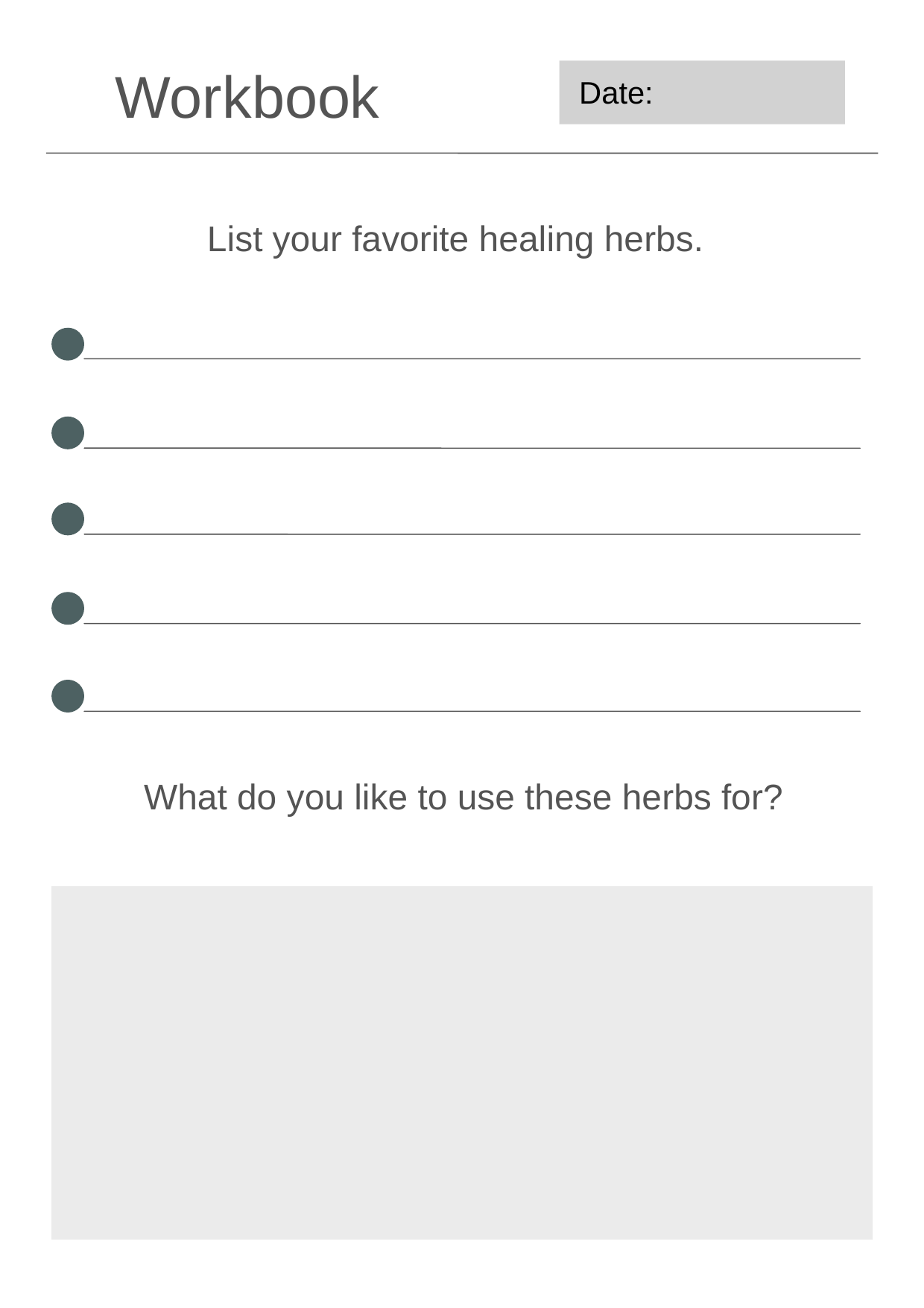

Workbook

Date:

List your favorite healing herbs.

What do you like to use these herbs for?